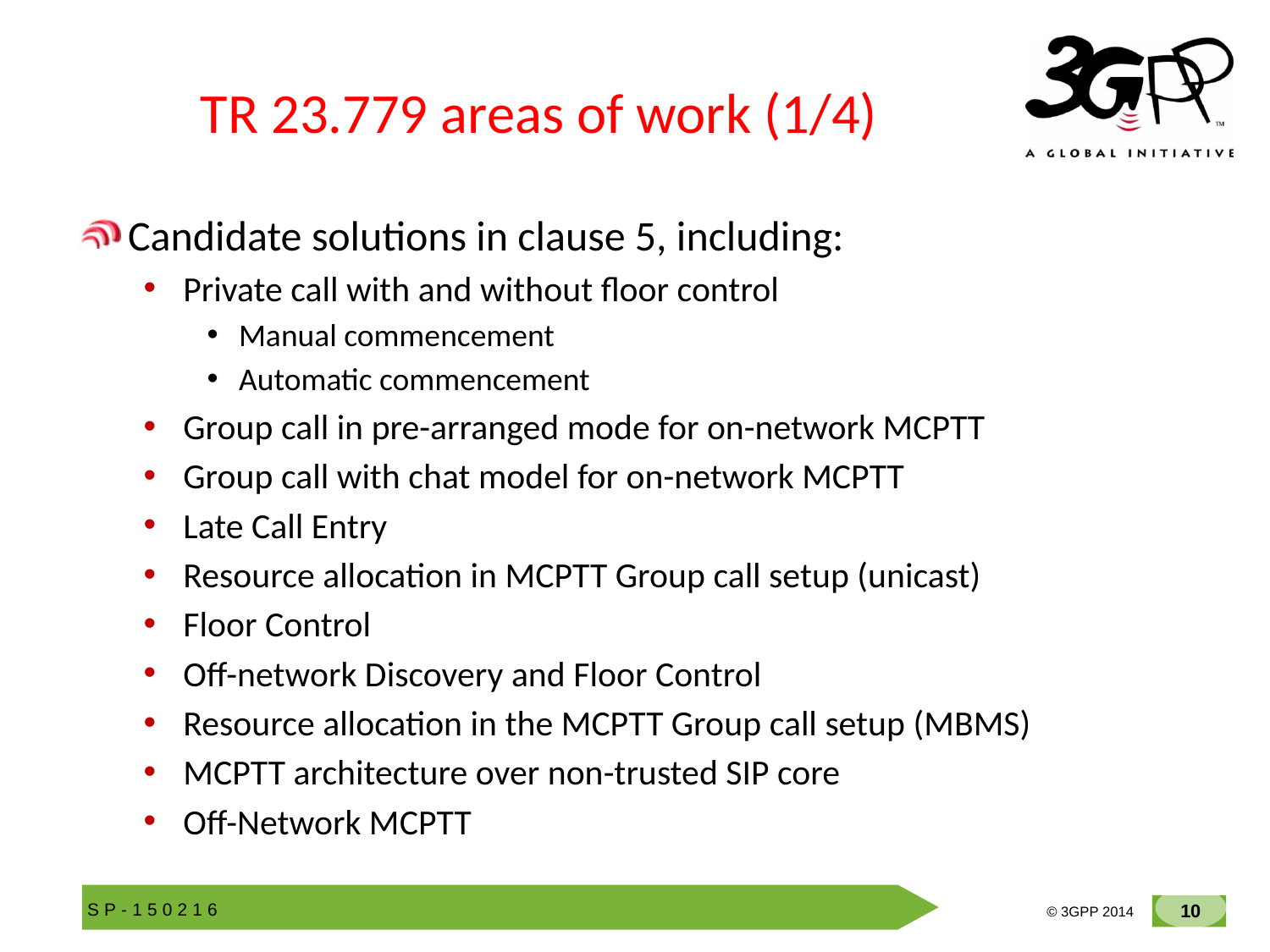

# TR 23.779 areas of work (1/4)
Candidate solutions in clause 5, including:
Private call with and without floor control
Manual commencement
Automatic commencement
Group call in pre-arranged mode for on-network MCPTT
Group call with chat model for on-network MCPTT
Late Call Entry
Resource allocation in MCPTT Group call setup (unicast)
Floor Control
Off-network Discovery and Floor Control
Resource allocation in the MCPTT Group call setup (MBMS)
MCPTT architecture over non-trusted SIP core
Off-Network MCPTT